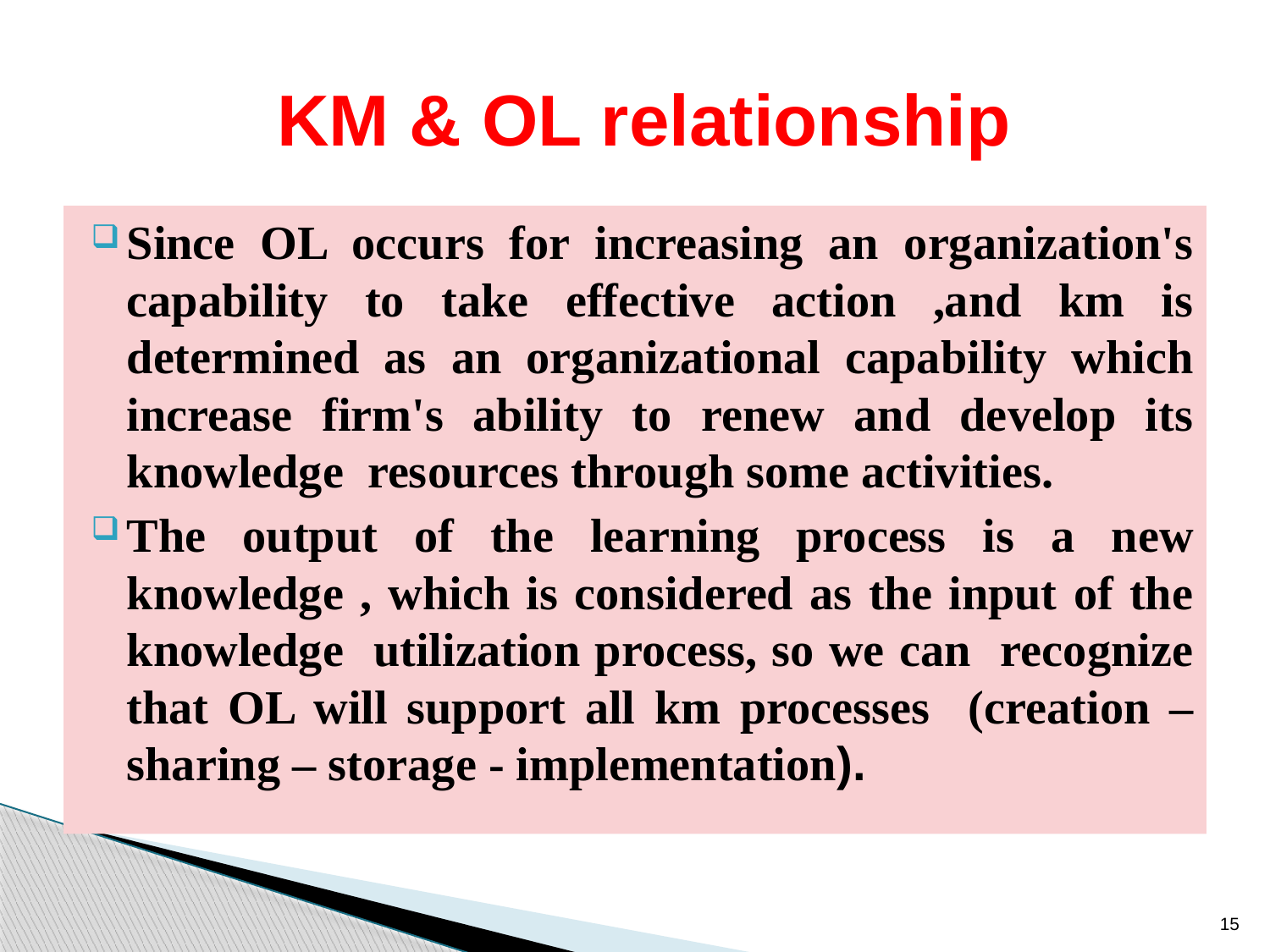

# KM & OL relationship
Since OL occurs for increasing an organization's capability to take effective action ,and km is determined as an organizational capability which increase firm's ability to renew and develop its knowledge  resources through some activities.
The output of the learning process is a new knowledge , which is considered as the input of the knowledge  utilization process, so we can  recognize that OL will support all km processes  (creation – sharing – storage - implementation).
15